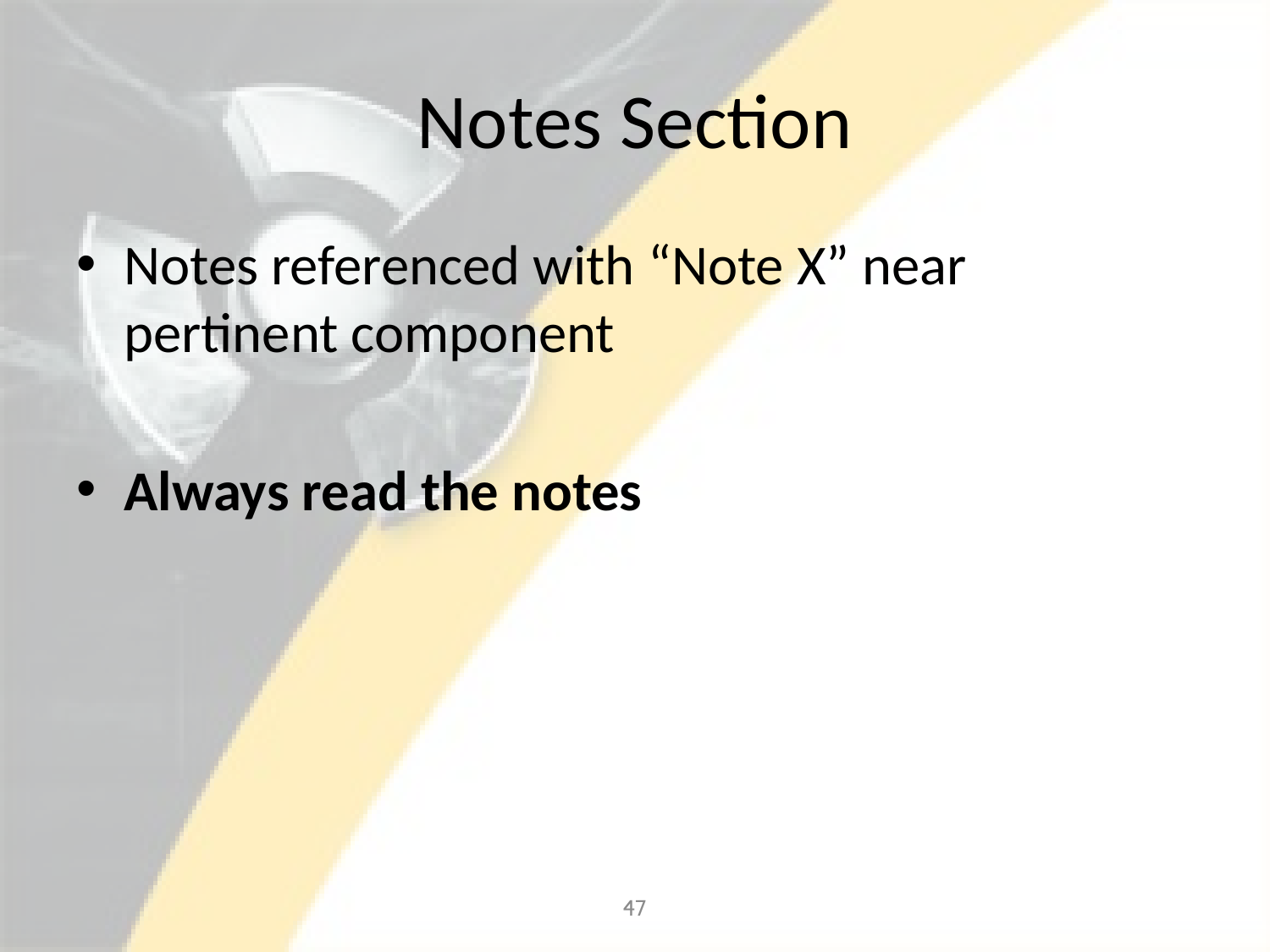

# Notes Section
Notes referenced with “Note X” near pertinent component

Always read the notes
47